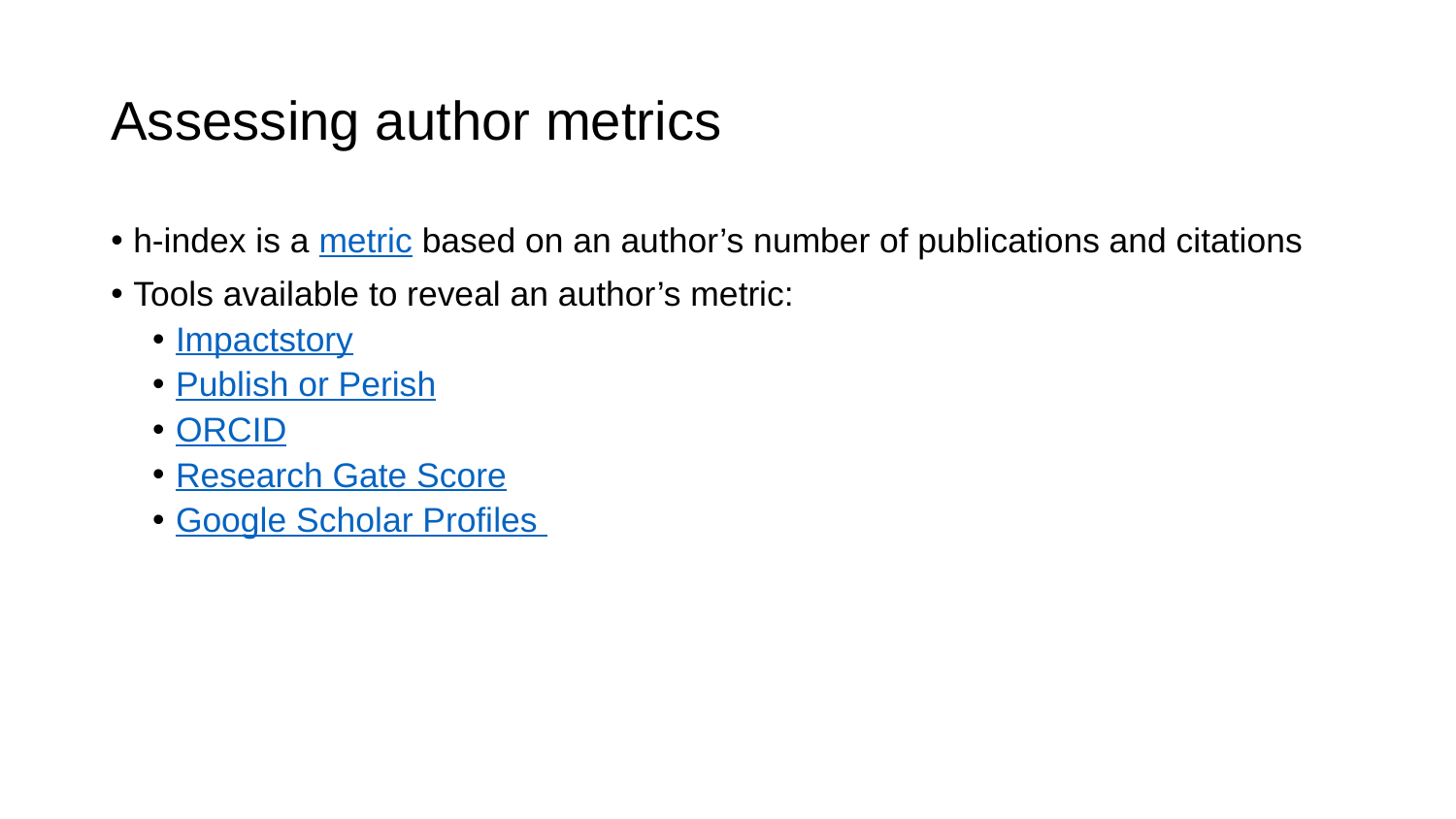

# Assessing author metrics
h-index is a metric based on an author’s number of publications and citations
Tools available to reveal an author’s metric:
Impactstory
Publish or Perish
ORCID
Research Gate Score
Google Scholar Profiles